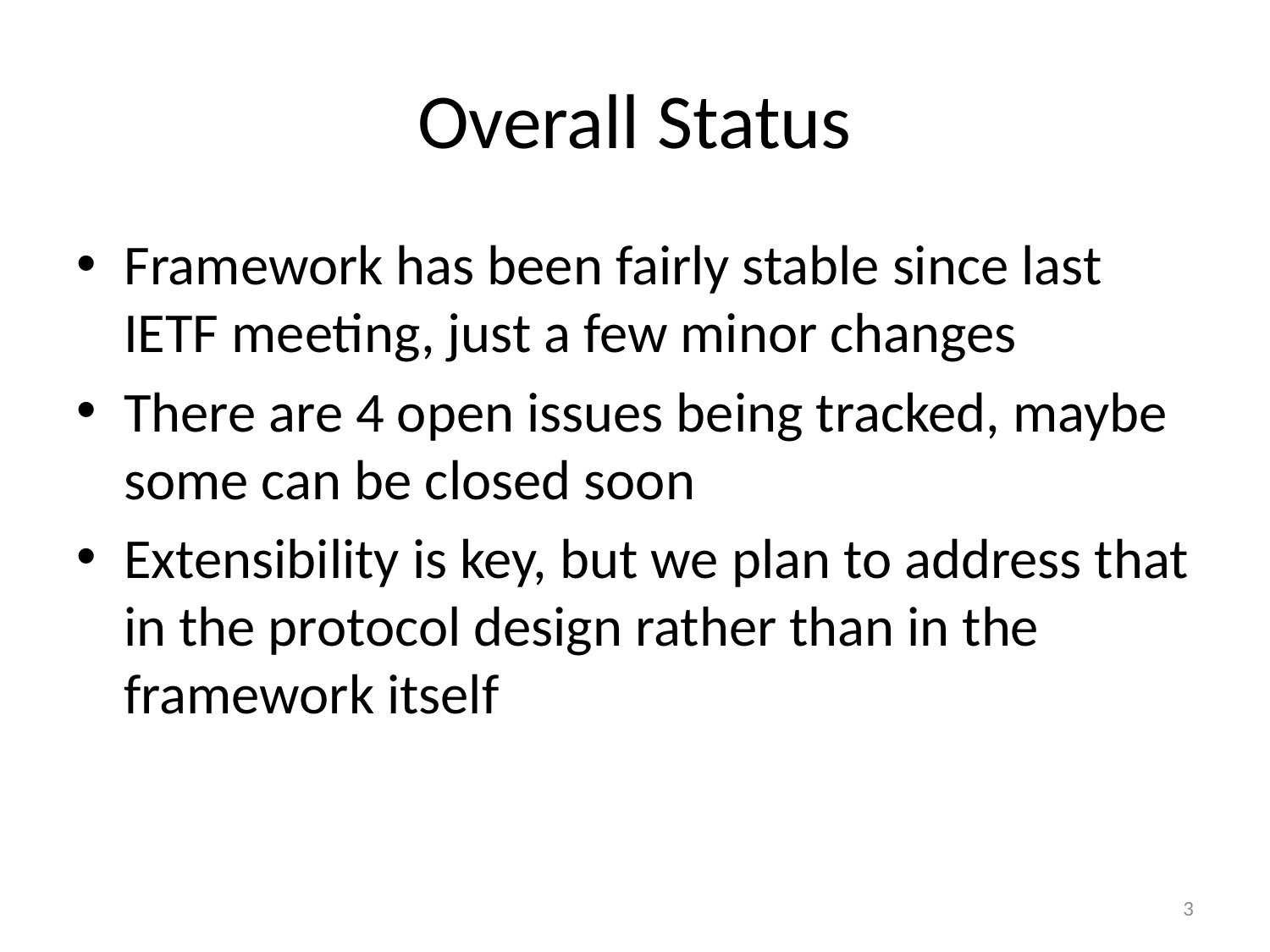

# Overall Status
Framework has been fairly stable since last IETF meeting, just a few minor changes
There are 4 open issues being tracked, maybe some can be closed soon
Extensibility is key, but we plan to address that in the protocol design rather than in the framework itself
3